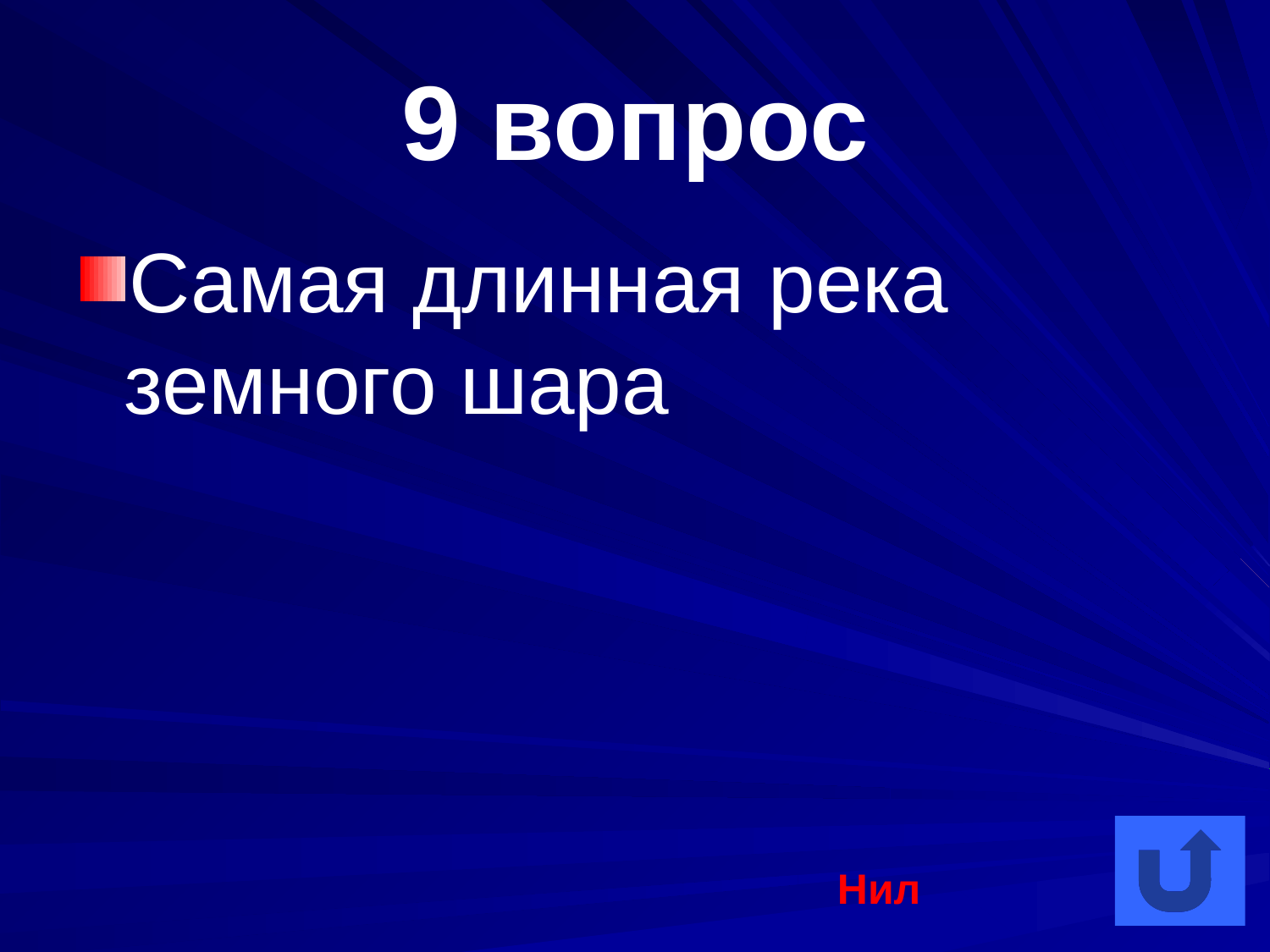

# 9 вопрос
Самая длинная река земного шара

Нил